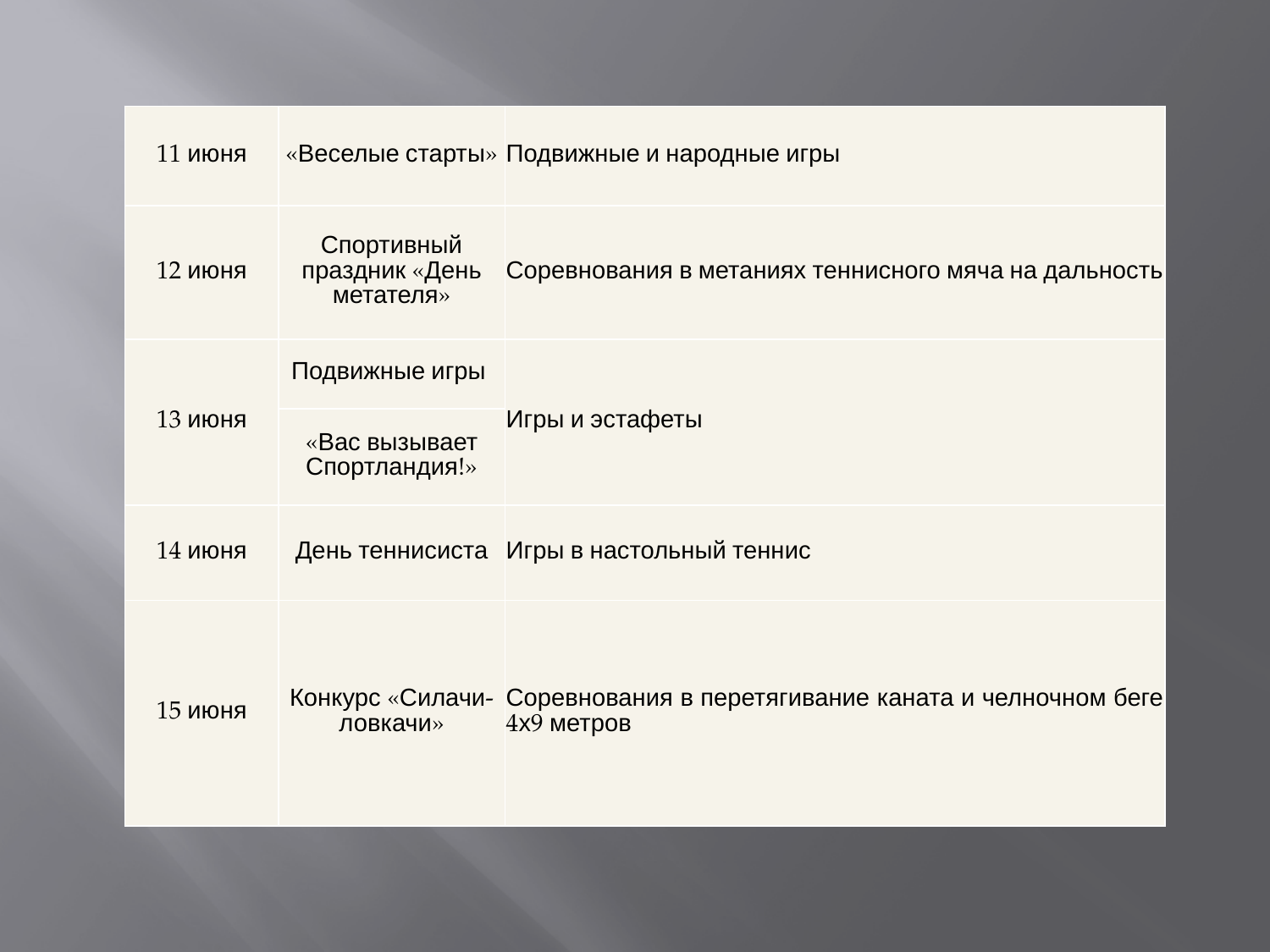

| 11 июня | «Веселые старты» | Подвижные и народные игры |
| --- | --- | --- |
| 12 июня | Спортивный праздник «День метателя» | Соревнования в метаниях теннисного мяча на дальность |
| 13 июня | Подвижные игры | Игры и эстафеты |
|  | «Вас вызывает Спортландия!» |  |
| 14 июня | День теннисиста | Игры в настольный теннис |
| 15 июня | Конкурс «Силачи-ловкачи» | Соревнования в перетягивание каната и челночном беге 4х9 метров |